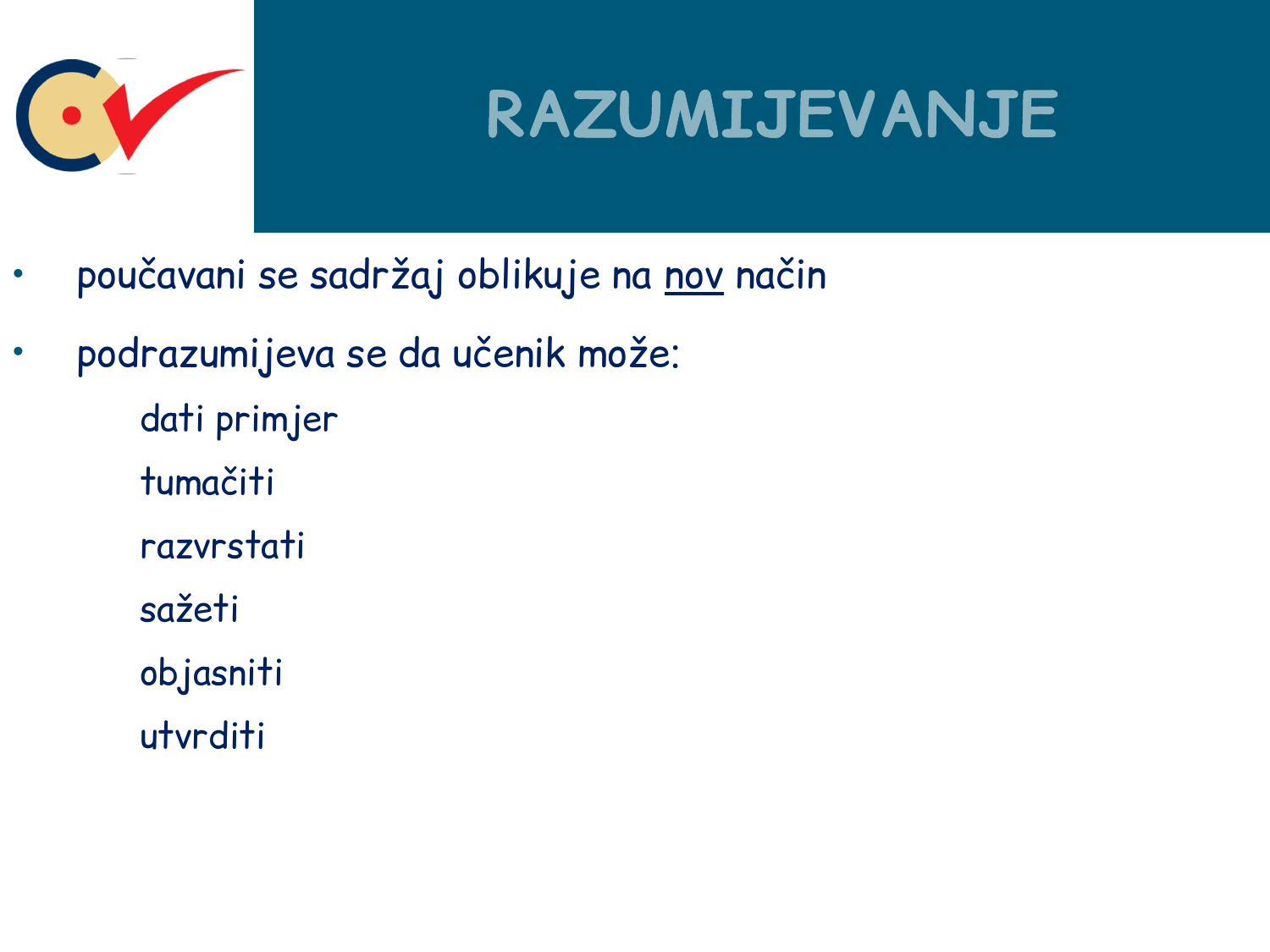

# RAZUMIJEVANJE
poučavani se sadržaj oblikuje na nov način
podrazumijeva se da učenik može:
dati primjer
tumačiti
razvrstati
sažeti
objasniti
utvrditi